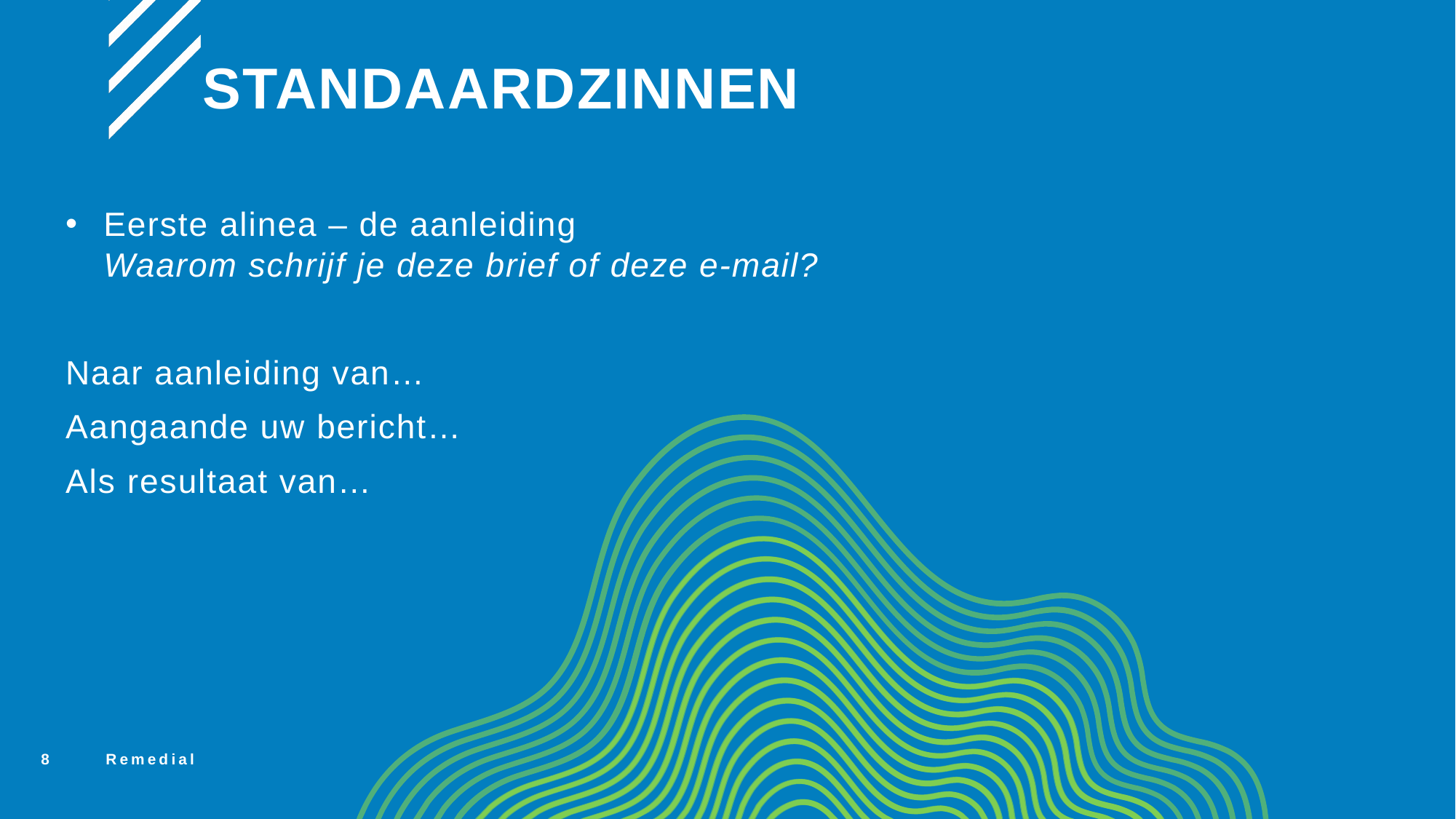

# Standaardzinnen
Eerste alinea – de aanleiding
Waarom schrijf je deze brief of deze e-mail?

Naar aanleiding van…
Aangaande uw bericht…
Als resultaat van…

8
Remedial